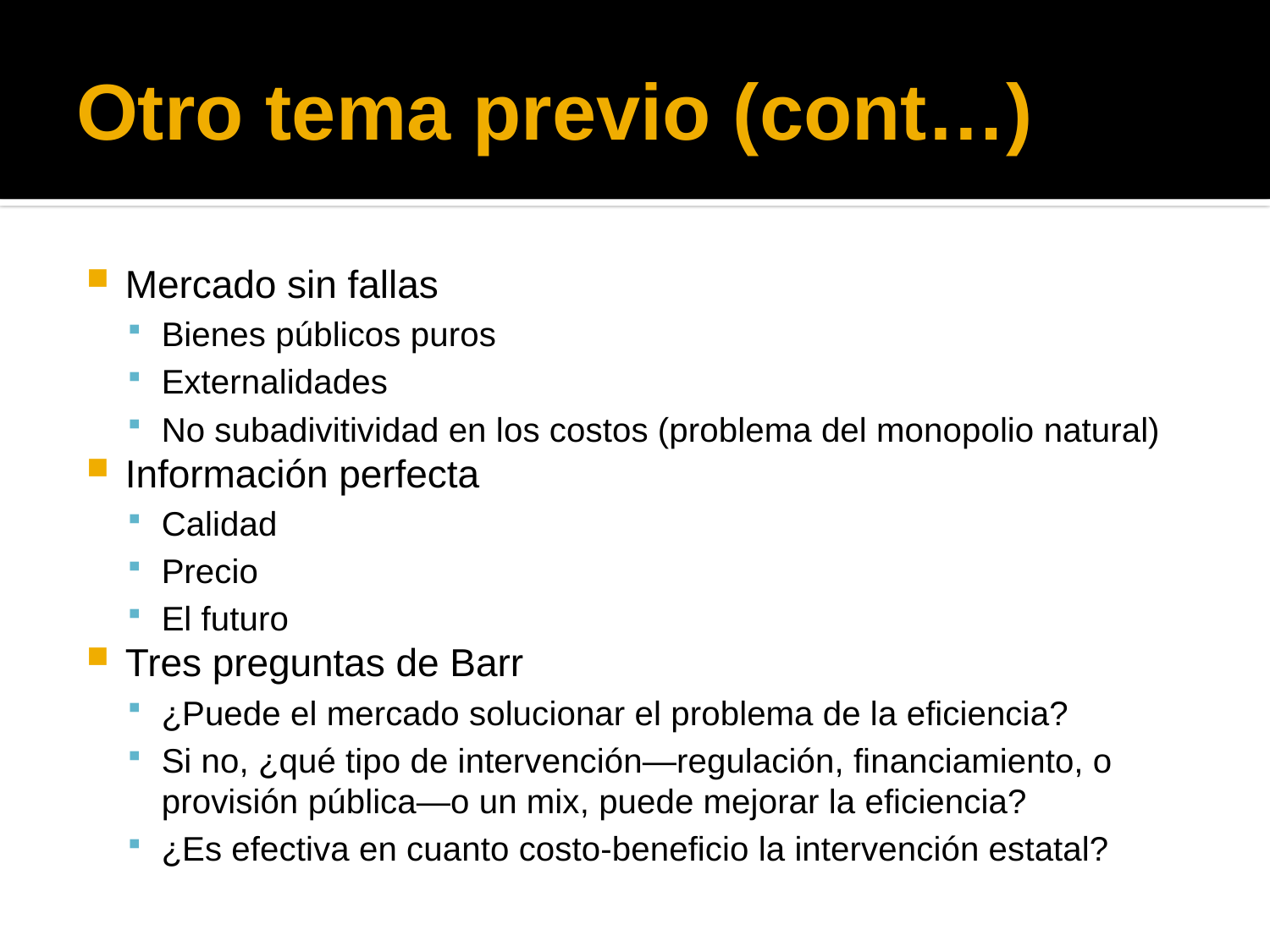

# Otro tema previo (cont…)
Mercado sin fallas
Bienes públicos puros
Externalidades
No subadivitividad en los costos (problema del monopolio natural)
Información perfecta
Calidad
Precio
El futuro
Tres preguntas de Barr
¿Puede el mercado solucionar el problema de la eficiencia?
Si no, ¿qué tipo de intervención—regulación, financiamiento, o provisión pública—o un mix, puede mejorar la eficiencia?
¿Es efectiva en cuanto costo-beneficio la intervención estatal?